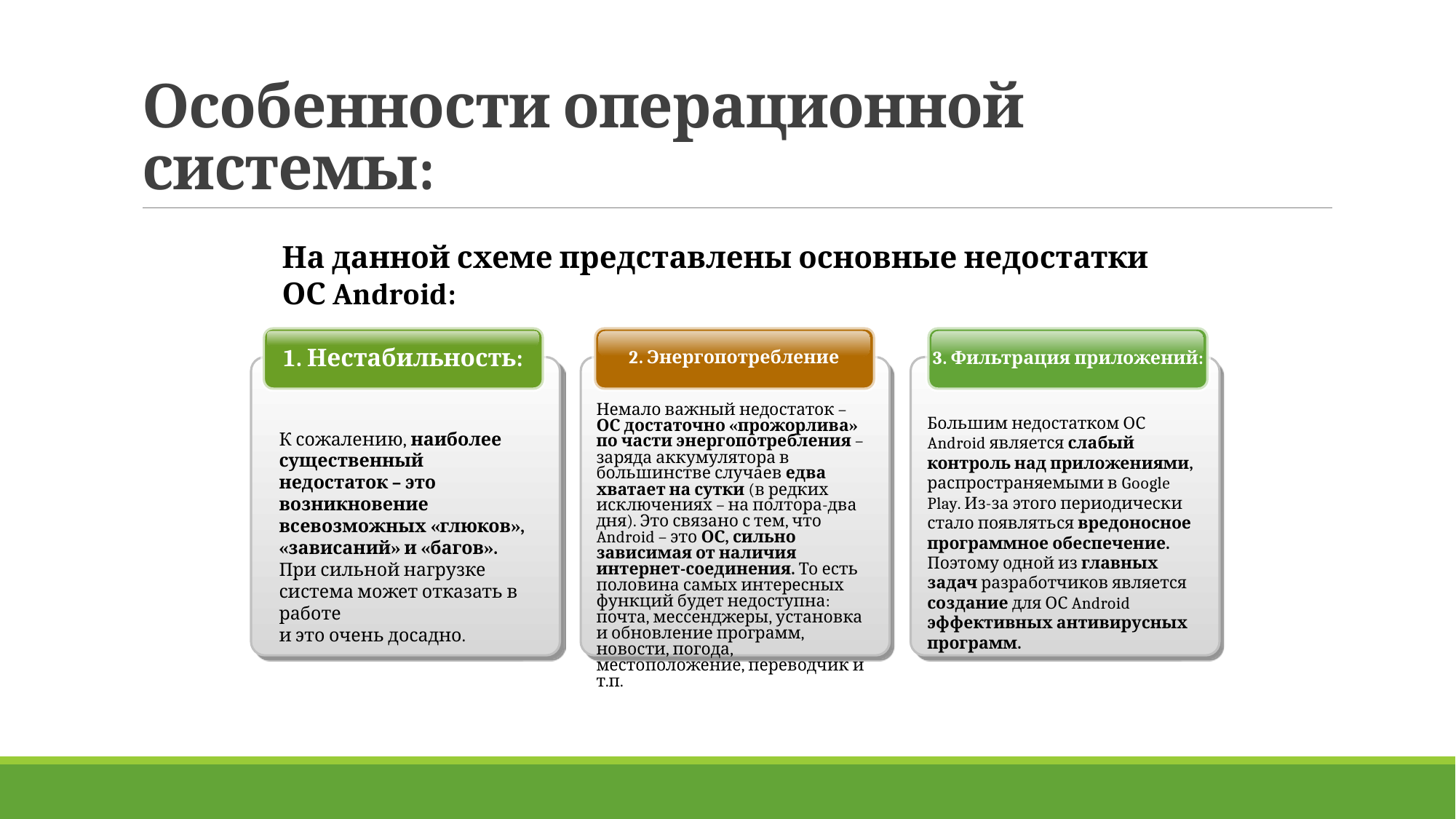

# Особенности операционной системы:

На данной схеме представлены основные недостатки ОС Android:

1. Нестабильность:
2. Энергопотребление
3. Фильтрация приложений:

Немало важный недостаток – ОС достаточно «прожорлива» по части энергопотребления – заряда аккумулятора в большинстве случаев едва хватает на сутки (в редких исключениях – на полтора-два дня). Это связано с тем, что Android – это ОС, сильно зависимая от наличия интернет-соединения. То есть половина самых интересных функций будет недоступна: почта, мессенджеры, установка и обновление программ, новости, погода, местоположение, переводчик и т.п.
Большим недостатком ОС Android является слабый контроль над приложениями, распространяемыми в Google Play. Из-за этого периодически стало появляться вредоносное программное обеспечение. Поэтому одной из главных задач разработчиков является создание для ОС Android эффективных антивирусных программ.
К сожалению, наиболее существенный недостаток – это возникновение
всевозможных «глюков», «зависаний» и «багов». При сильной нагрузке система может отказать в работе
и это очень досадно.